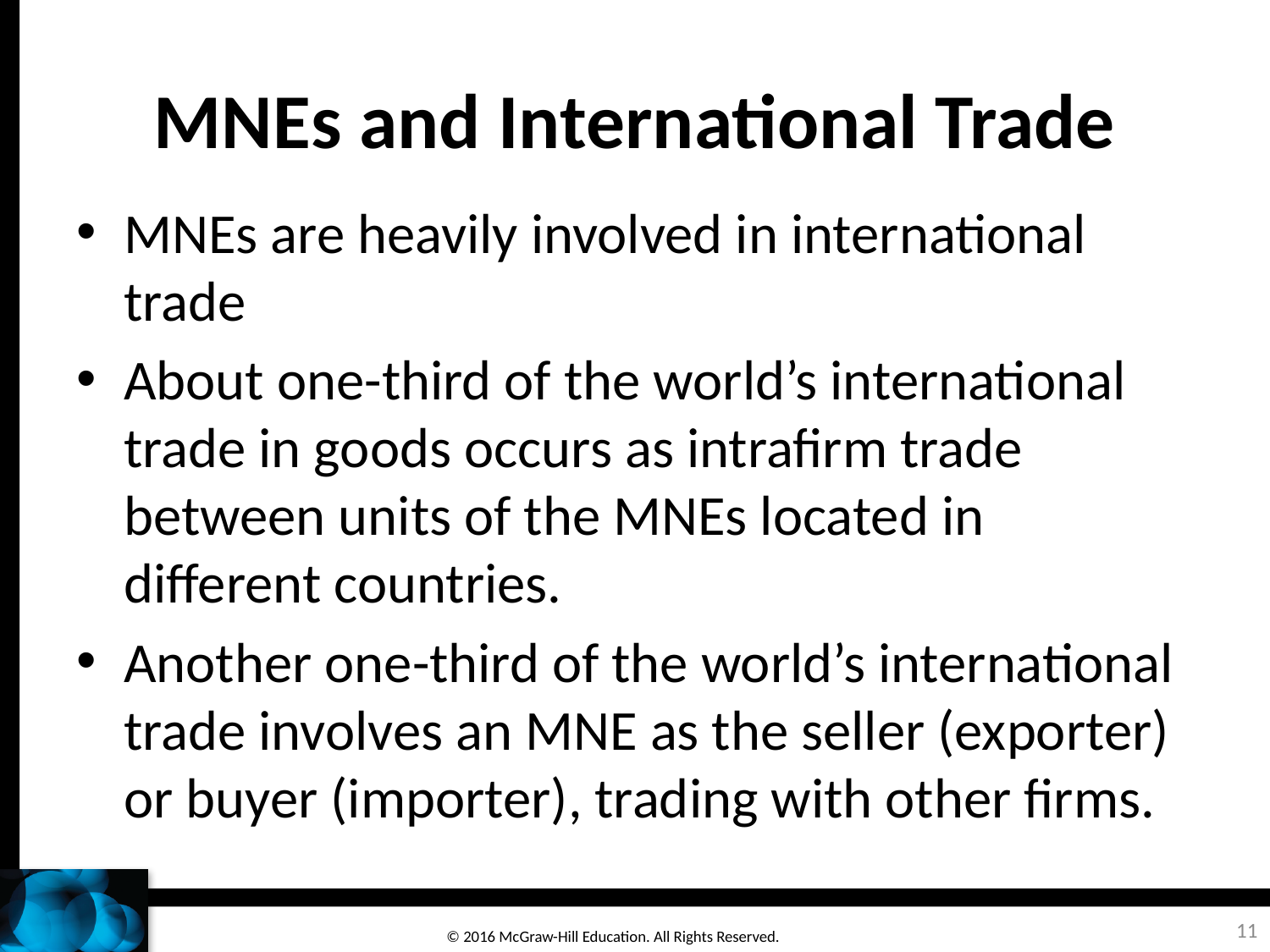

# MNEs and International Trade
MNEs are heavily involved in international trade
About one-third of the world’s international trade in goods occurs as intrafirm trade between units of the MNEs located in different countries.
Another one-third of the world’s international trade involves an MNE as the seller (exporter) or buyer (importer), trading with other firms.
11
© 2016 McGraw-Hill Education. All Rights Reserved.